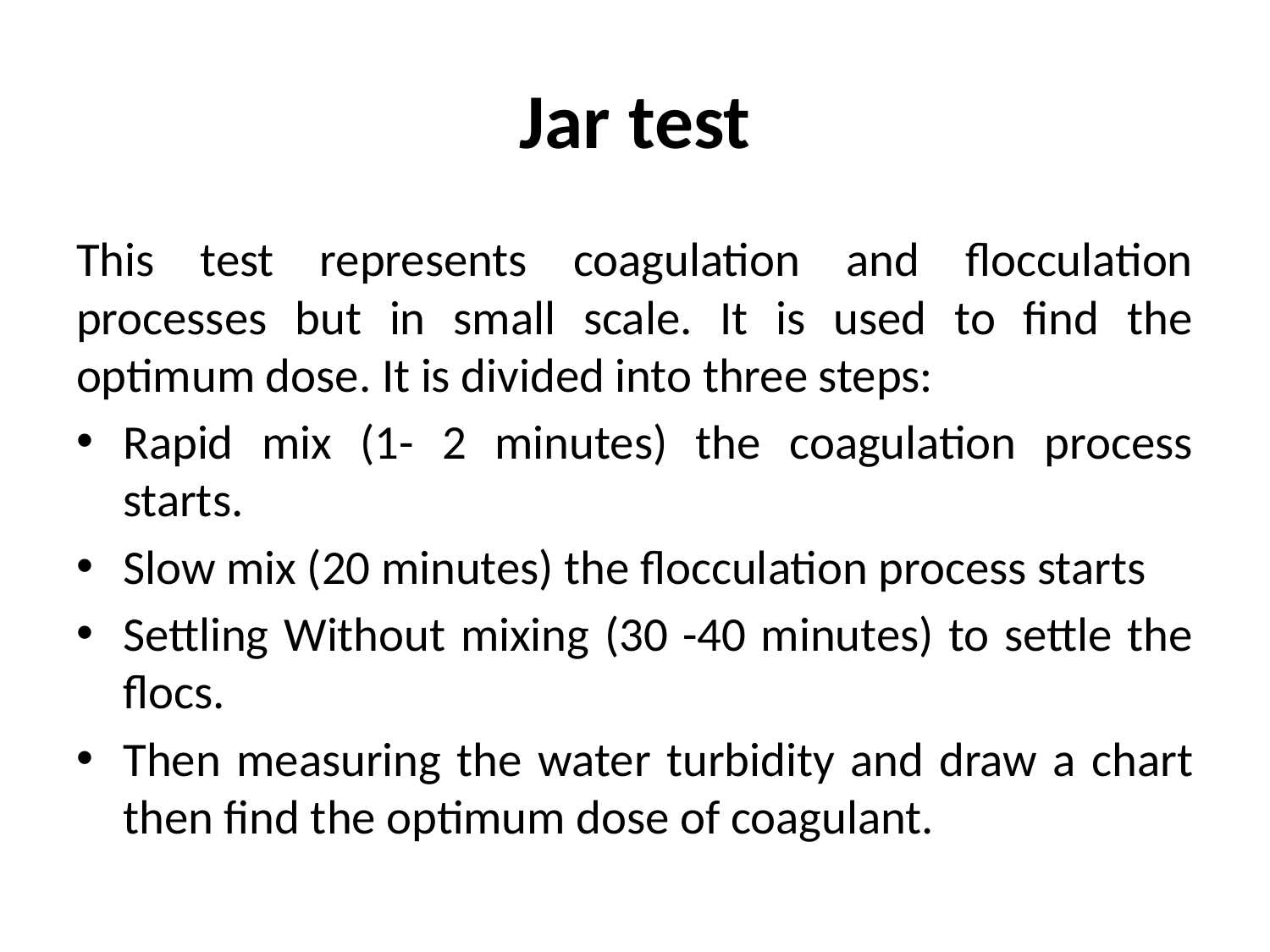

# Jar test
This test represents coagulation and flocculation processes but in small scale. It is used to find the optimum dose. It is divided into three steps:
Rapid mix (1- 2 minutes) the coagulation process starts.
Slow mix (20 minutes) the flocculation process starts
Settling Without mixing (30 -40 minutes) to settle the flocs.
Then measuring the water turbidity and draw a chart then find the optimum dose of coagulant.